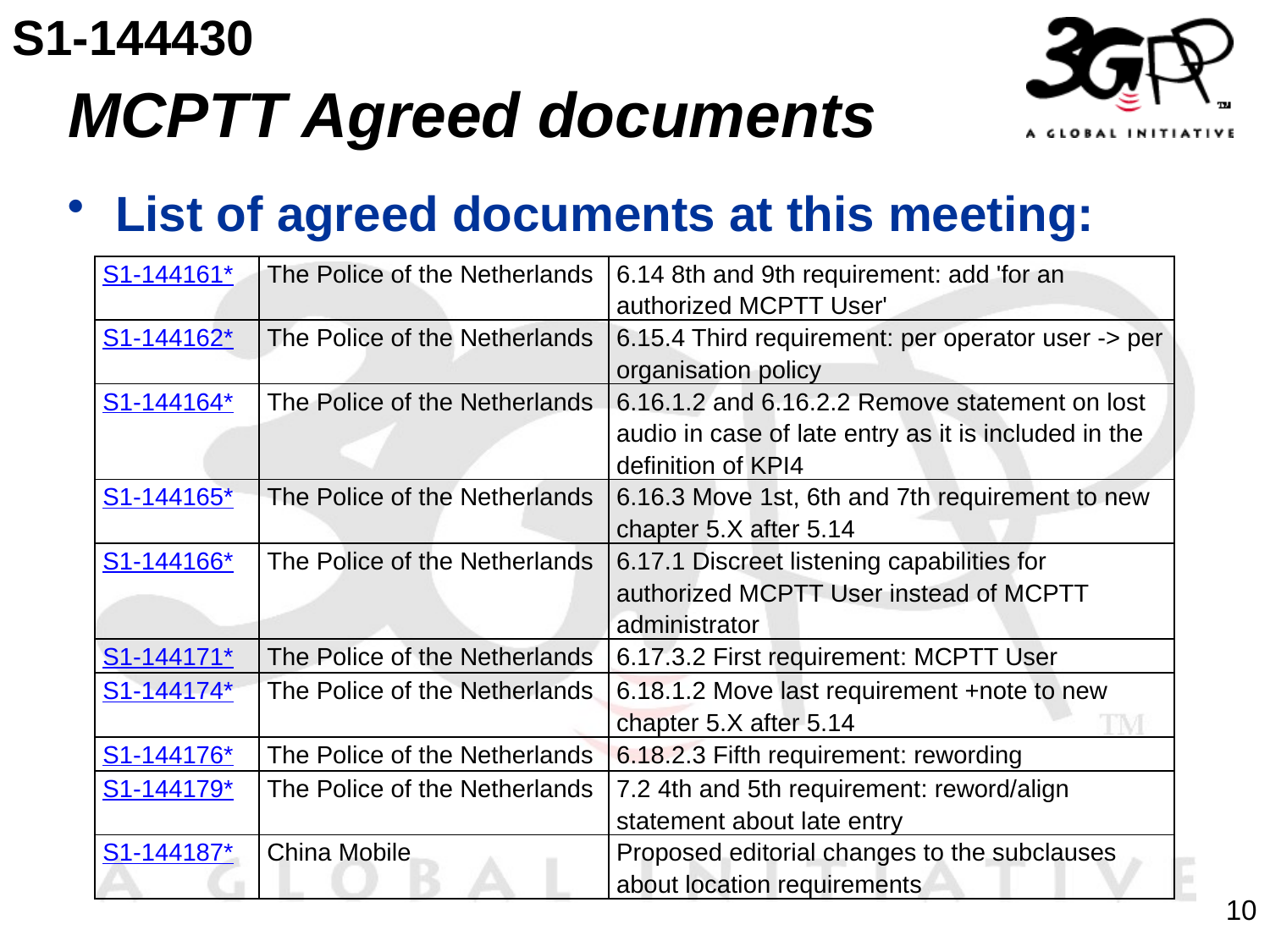

S1-144430
# MCPTT Agreed documents
List of agreed documents at this meeting:

| S1-144161\* | The Police of the Netherlands | 6.14 8th and 9th requirement: add 'for an authorized MCPTT User' |
| --- | --- | --- |
| S1-144162\* | The Police of the Netherlands | 6.15.4 Third requirement: per operator user -> per organisation policy |
| S1-144164\* | The Police of the Netherlands | 6.16.1.2 and 6.16.2.2 Remove statement on lost audio in case of late entry as it is included in the definition of KPI4 |
| S1-144165\* | The Police of the Netherlands | 6.16.3 Move 1st, 6th and 7th requirement to new chapter 5.X after 5.14 |
| S1-144166\* | The Police of the Netherlands | 6.17.1 Discreet listening capabilities for authorized MCPTT User instead of MCPTT administrator |
| S1-144171\* | The Police of the Netherlands | 6.17.3.2 First requirement: MCPTT User |
| S1-144174\* | The Police of the Netherlands | 6.18.1.2 Move last requirement +note to new chapter 5.X after 5.14 |
| S1-144176\* | The Police of the Netherlands | 6.18.2.3 Fifth requirement: rewording |
| S1-144179\* | The Police of the Netherlands | 7.2 4th and 5th requirement: reword/align statement about late entry |
| S1-144187\* | China Mobile | Proposed editorial changes to the subclauses about location requirements |
10